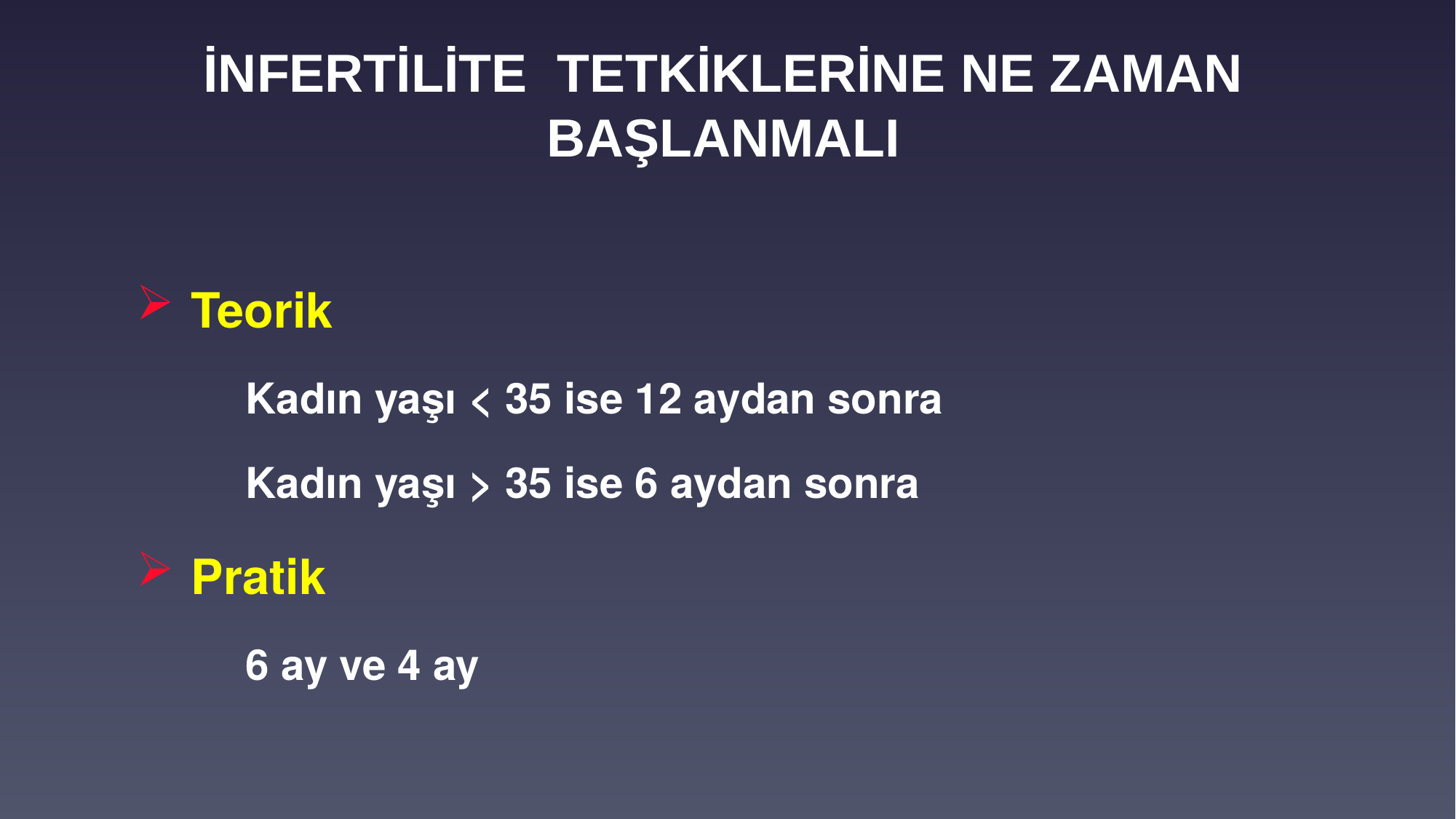

# İNFERTİLİTE  TETKİKLERİNE NE ZAMAN BAŞLANMALI
 Teorik
	Kadın yaşı < 35 ise 12 aydan sonra
	Kadın yaşı > 35 ise 6 aydan sonra
 Pratik
	6 ay ve 4 ay